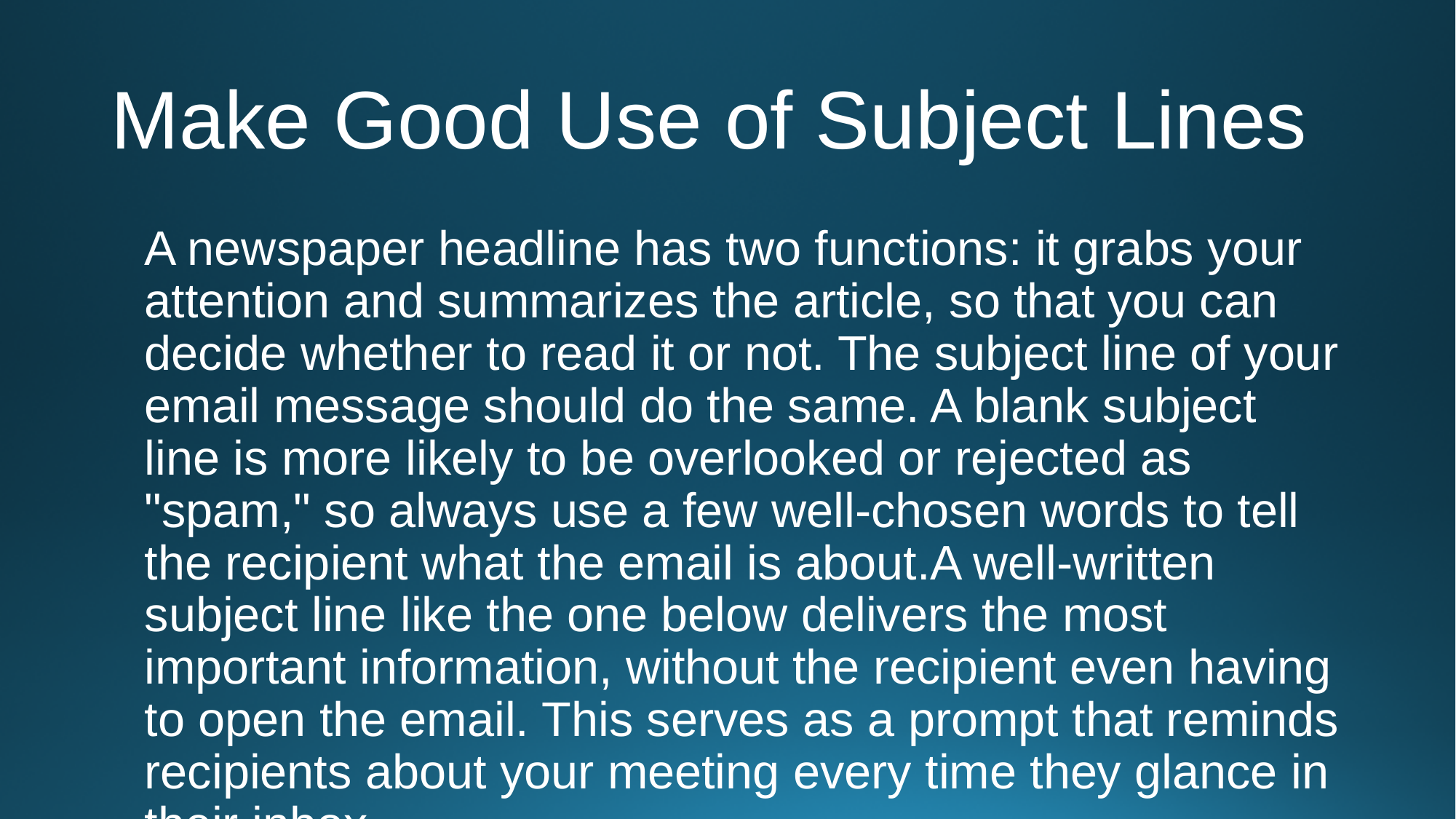

# Make Good Use of Subject Lines
A newspaper headline has two functions: it grabs your attention and summarizes the article, so that you can decide whether to read it or not. The subject line of your email message should do the same. A blank subject line is more likely to be overlooked or rejected as "spam," so always use a few well-chosen words to tell the recipient what the email is about.A well-written subject line like the one below delivers the most important information, without the recipient even having to open the email. This serves as a prompt that reminds recipients about your meeting every time they glance in their inbox.